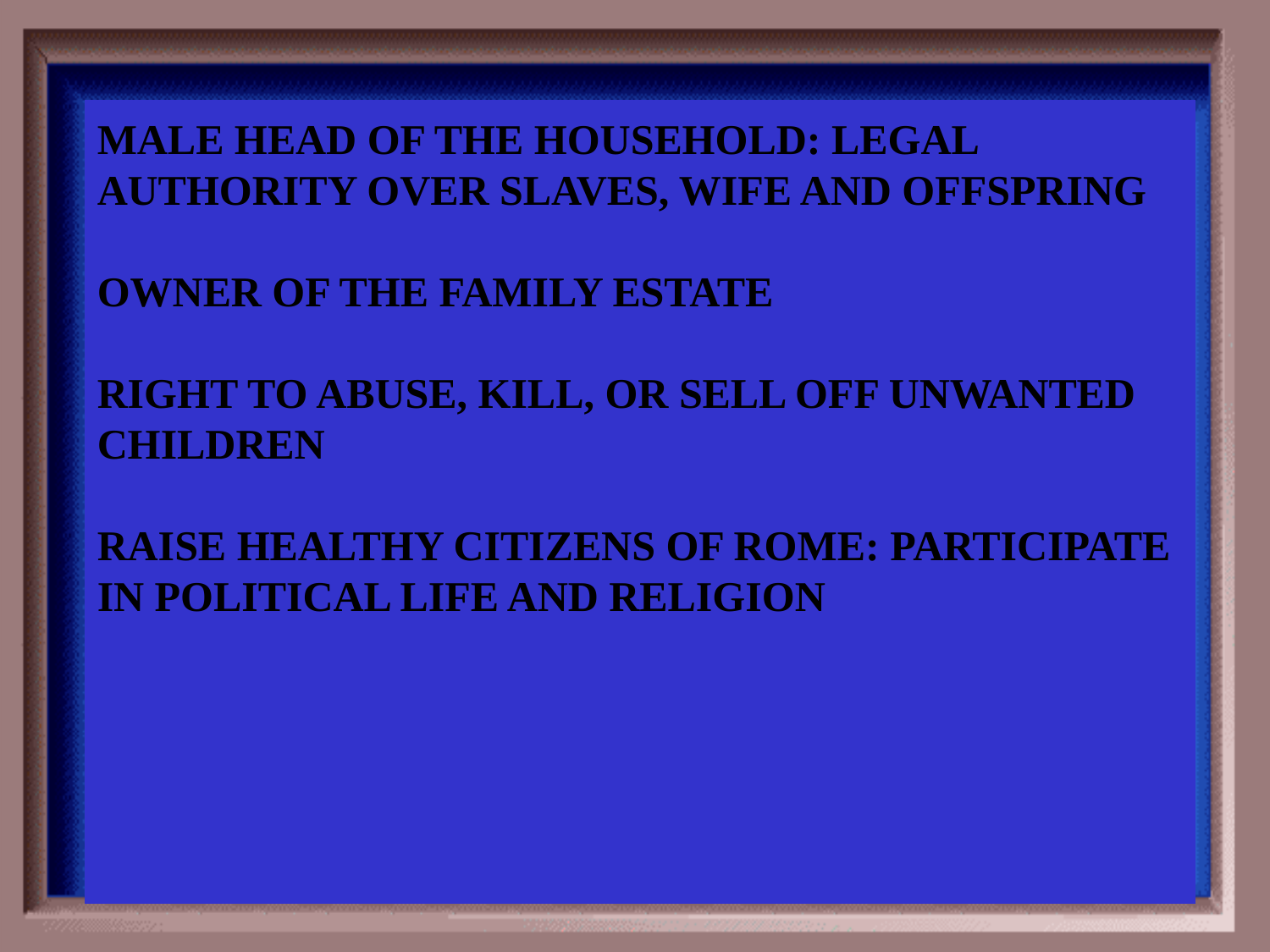

Category #4 $400 Question

Male head of the household: legal authority over slaves, wife and offspring

Owner of the family estate

Right to abuse, kill, or sell off unwanted children

Raise healthy citizens of rome: participate in political life and religion